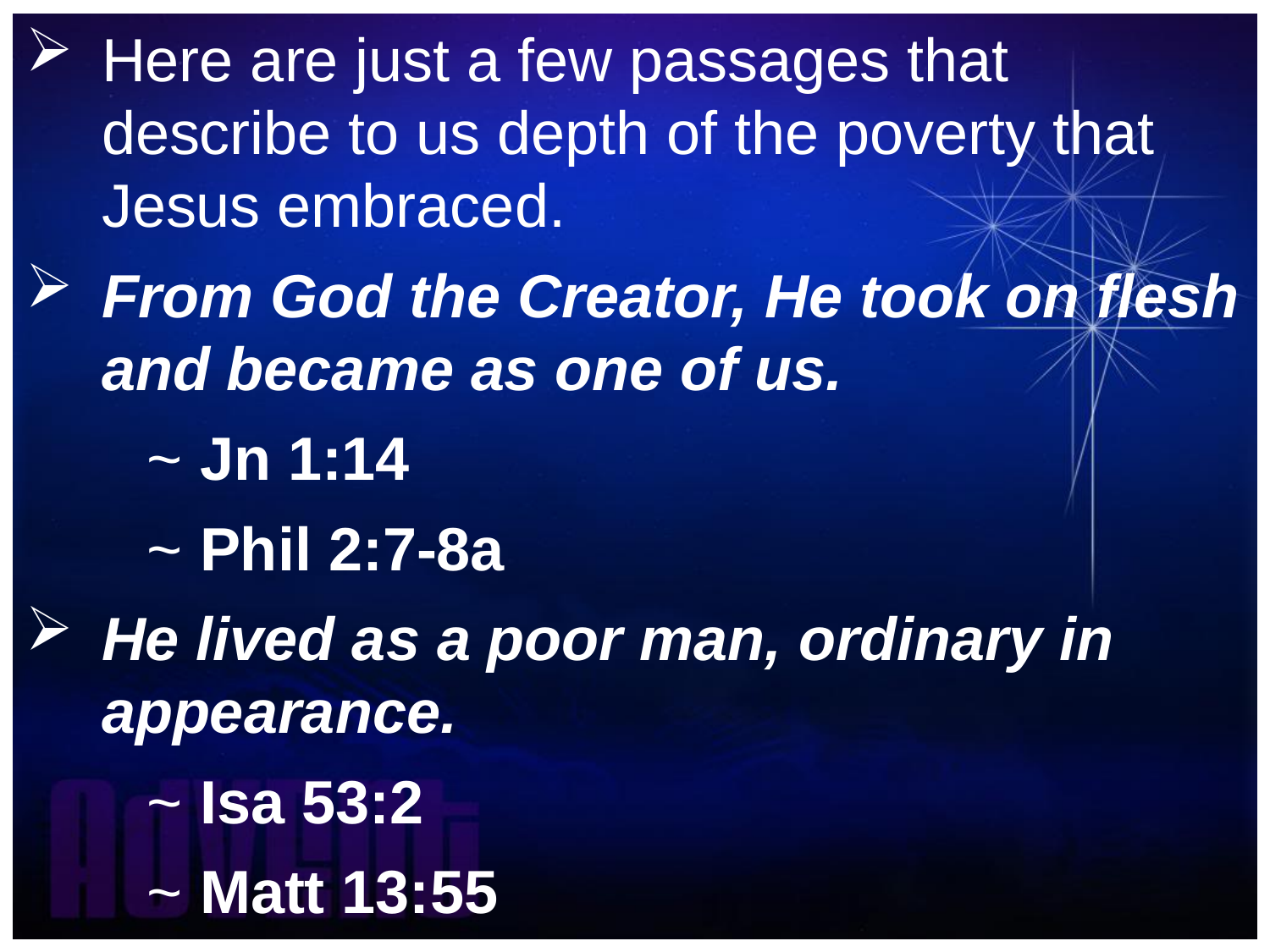

Here are just a few passages that describe to us depth of the poverty that Jesus embraced.
From God the Creator, He took on flesh and became as one of us.
	~ Jn 1:14
	~ Phil 2:7-8a
He lived as a poor man, ordinary in appearance.
	~ Isa 53:2
	~ Matt 13:55